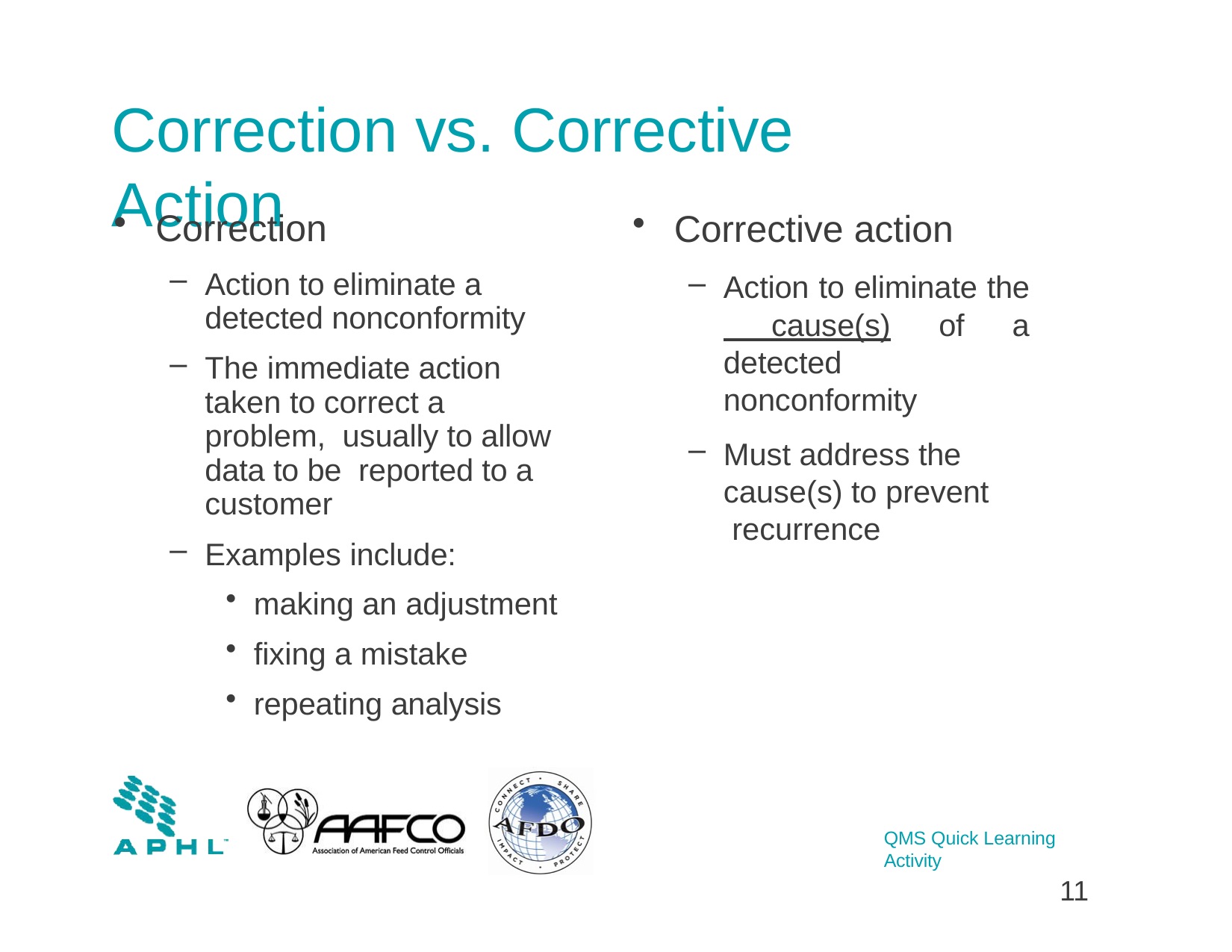

# Correction vs. Corrective Action
Corrective action
Action to eliminate the  cause(s) of a detected  nonconformity
Must address the  cause(s) to prevent  recurrence
Correction
Action to eliminate a  detected nonconformity
The immediate action  taken to correct a problem,  usually to allow data to be  reported to a customer
Examples include:
making an adjustment
fixing a mistake
repeating analysis

QMS Quick Learning Activity
11